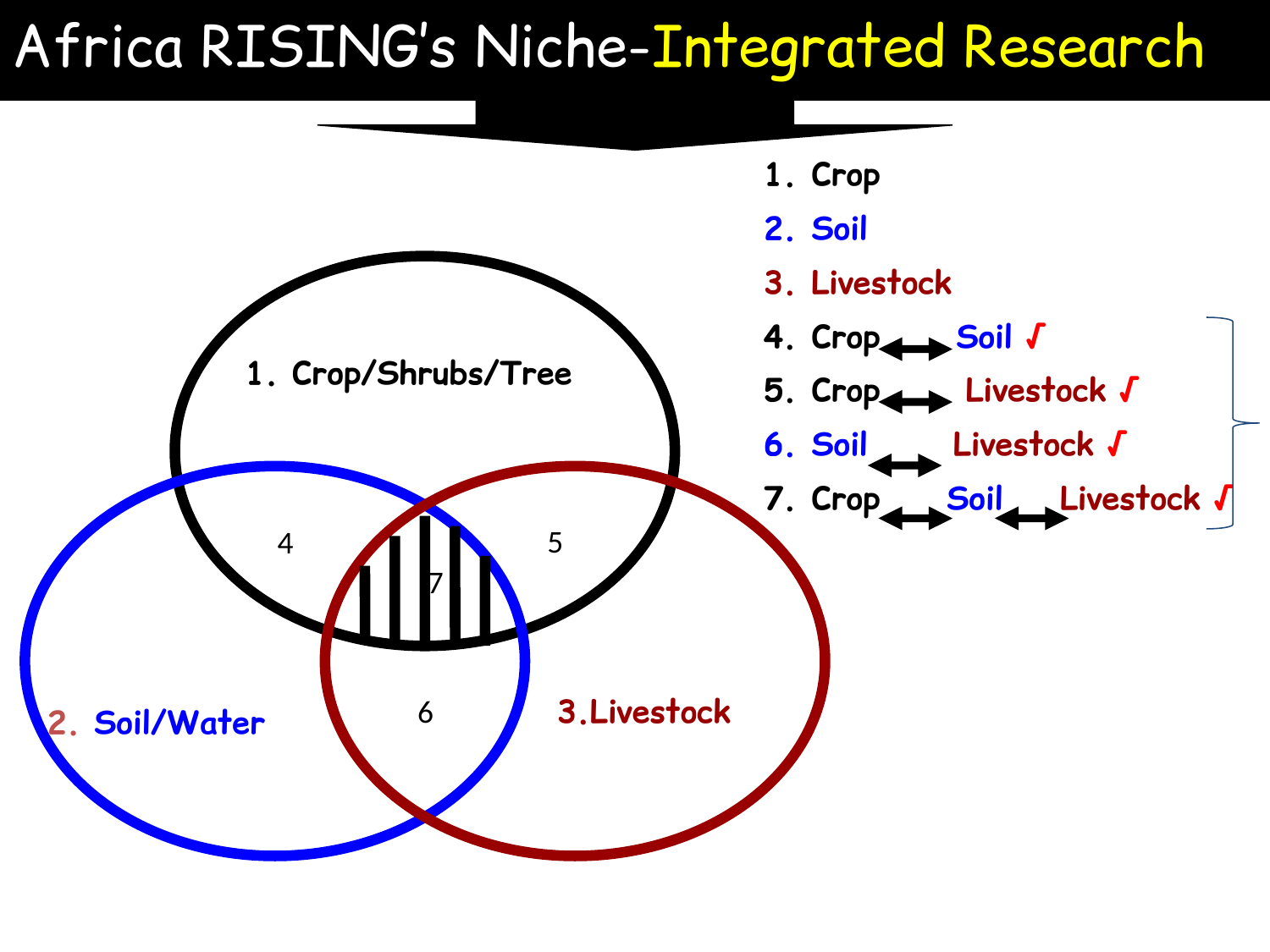

Africa RISING’s Niche-Integrated Research
Crop
Soil
Livestock
Crop        Soil √
Crop         Livestock √
Soil         Livestock √
Crop       Soil      Livestock √

1. Crop/Shrubs/Tree

5
4

7

6
3.Livestock
2. Soil/Water